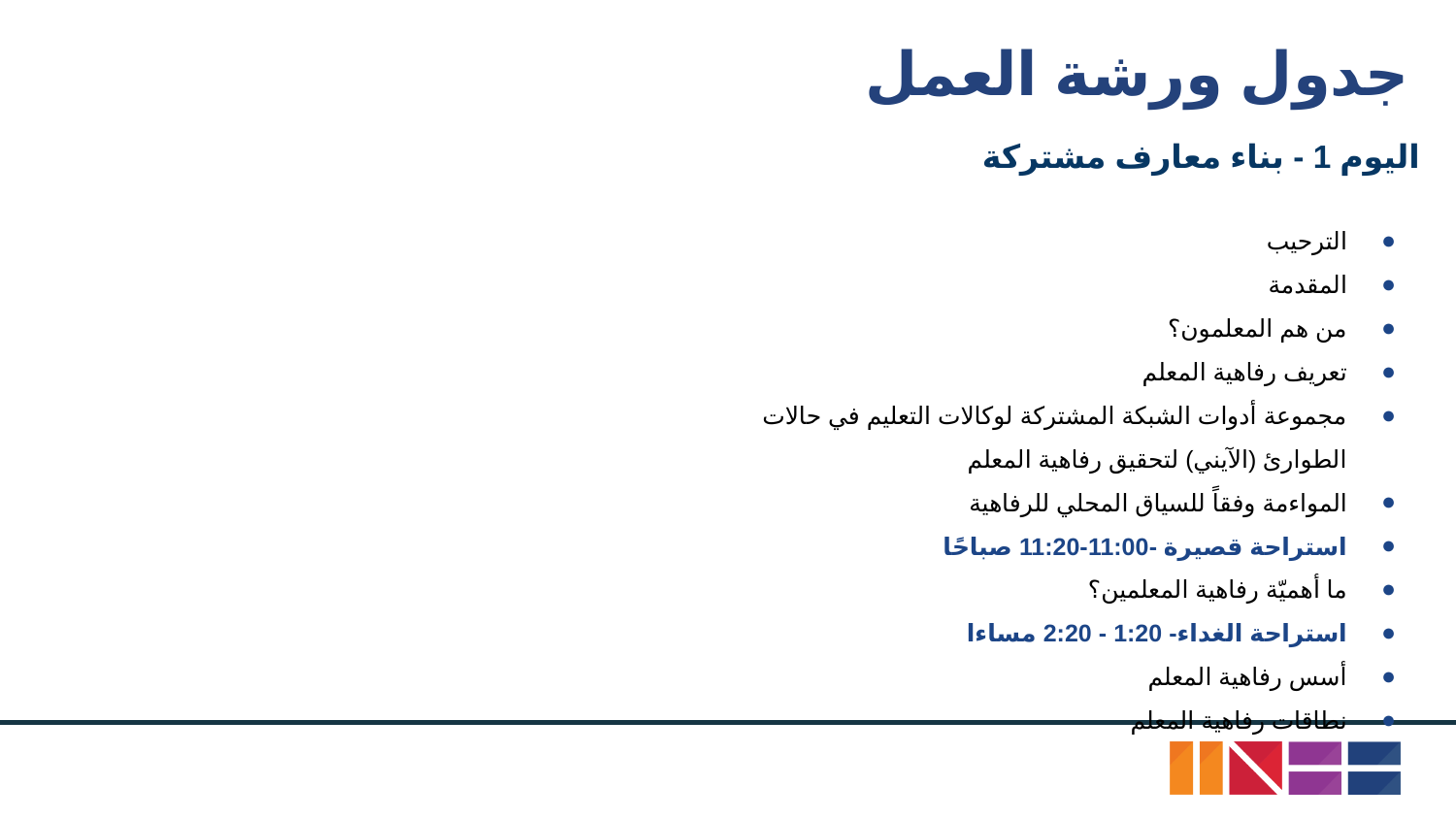

# جدول ورشة العمل
اليوم 1 - بناء معارف مشتركة

الترحيب
المقدمة
من هم المعلمون؟
تعريف رفاهية المعلم
مجموعة أدوات الشبكة المشتركة لوكالات التعليم في حالات الطوارئ (الآيني) لتحقيق رفاهية المعلم
المواءمة وفقاً للسياق المحلي للرفاهية
استراحة قصيرة -11:00-11:20 صباحًا
ما أهميّة رفاهية المعلمين؟
استراحة الغداء- 1:20 - 2:20 مساءا
أسس رفاهية المعلم
نطاقات رفاهية المعلم